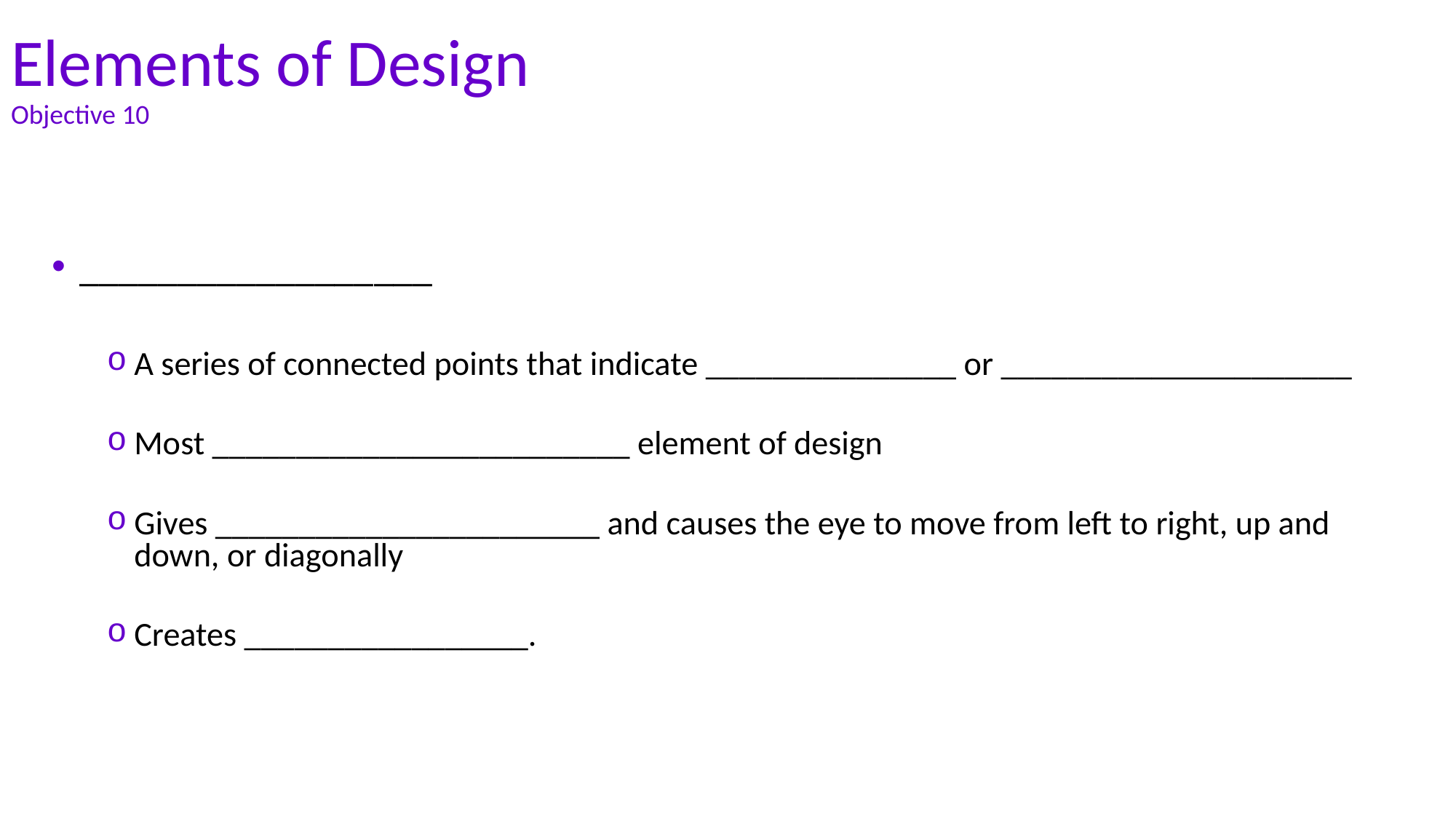

# Elements of Design Objective 10
__________________

A series of connected points that indicate _______________ or _____________________

Most _________________________ element of design

Gives _______________________ and causes the eye to move from left to right, up and down, or diagonally

Creates _________________.